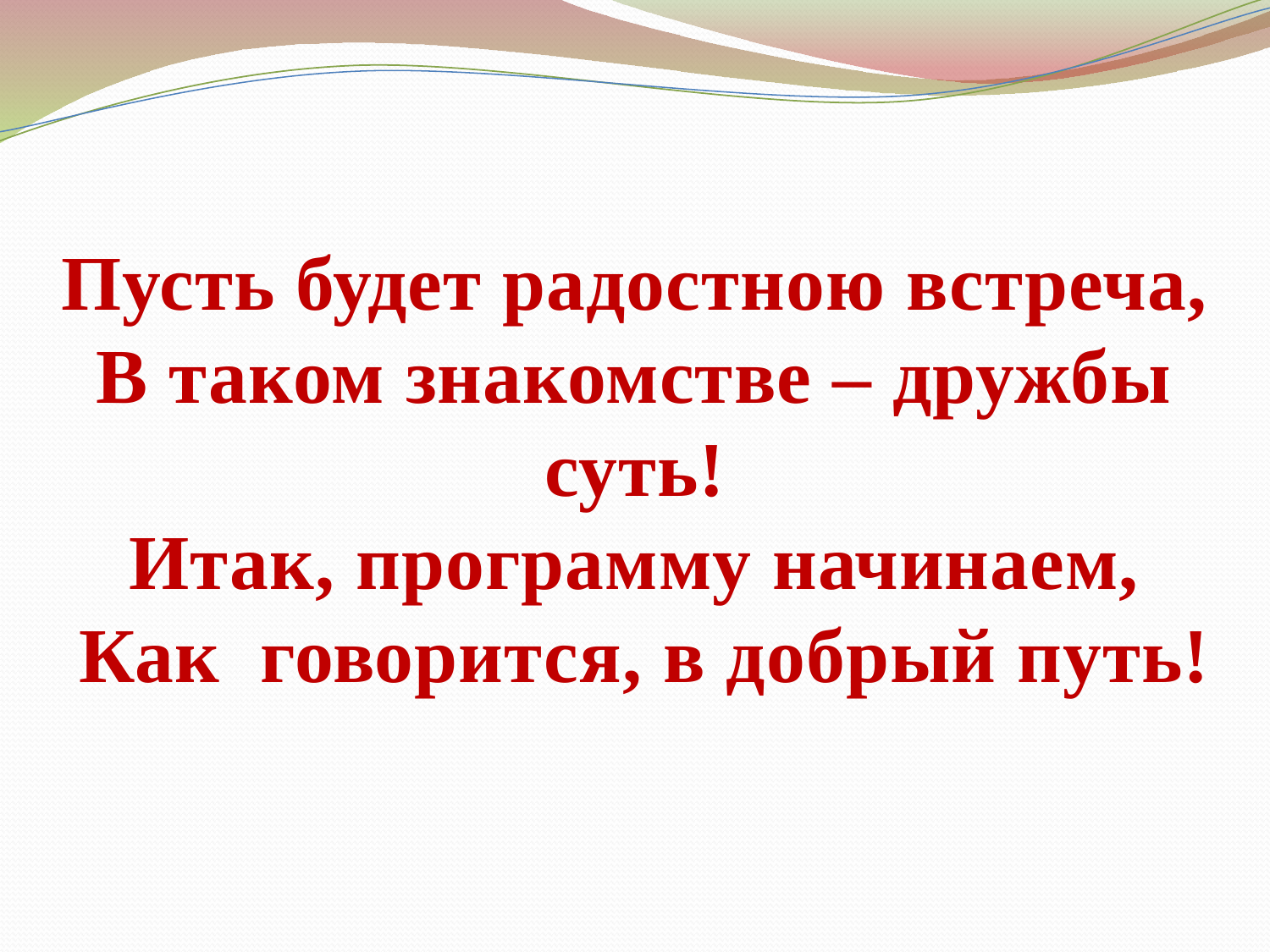

Пусть будет радостною встреча,
В таком знакомстве – дружбы суть!
Итак, программу начинаем,
 Как  говорится, в добрый путь!